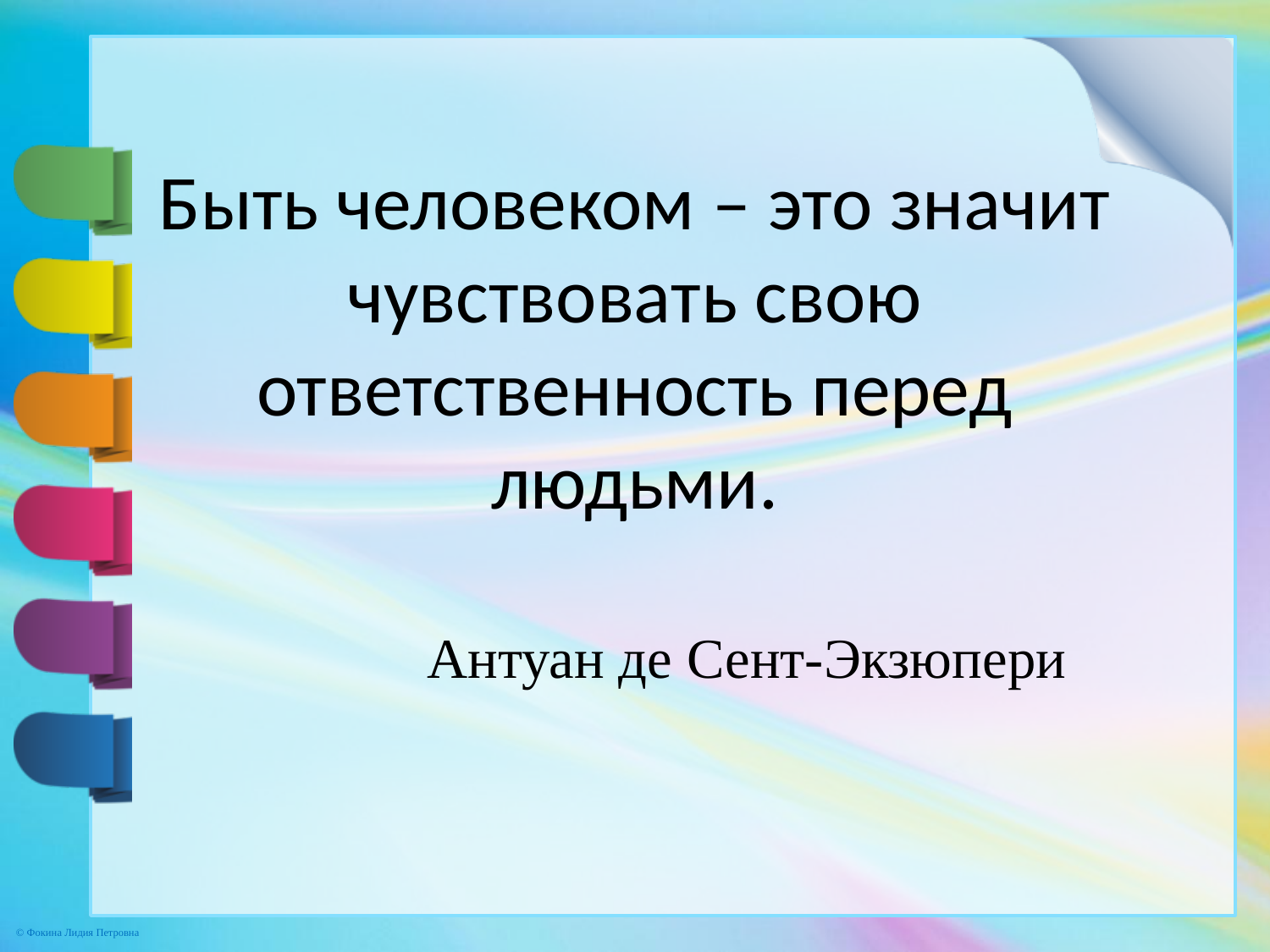

# Быть человеком – это значит чувствовать свою ответственность перед людьми.
Антуан де Сент-Экзюпери